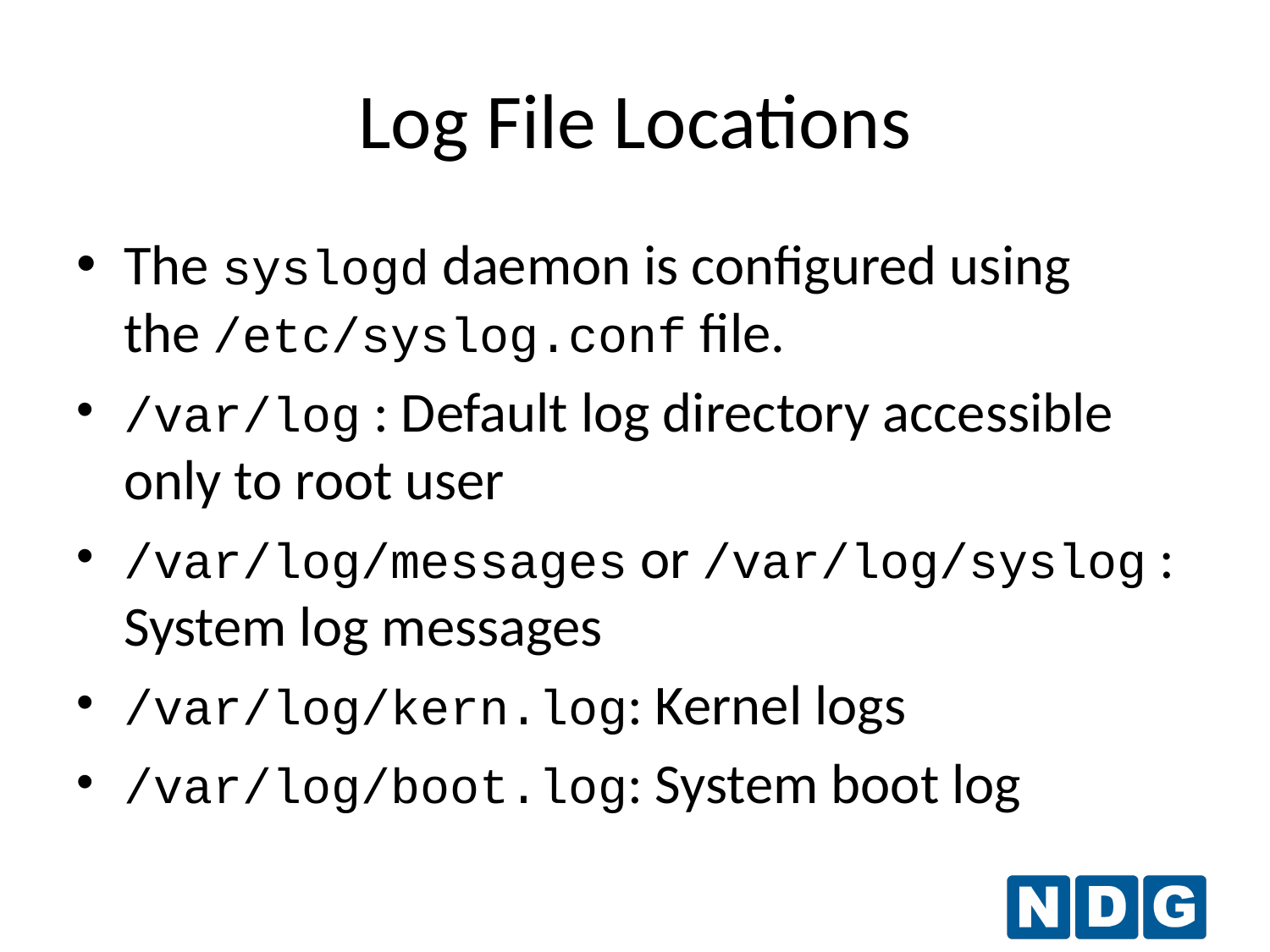

Log File Locations
The syslogd daemon is configured using the /etc/syslog.conf file.
/var/log : Default log directory accessible only to root user
/var/log/messages or /var/log/syslog : System log messages
/var/log/kern.log: Kernel logs
/var/log/boot.log: System boot log